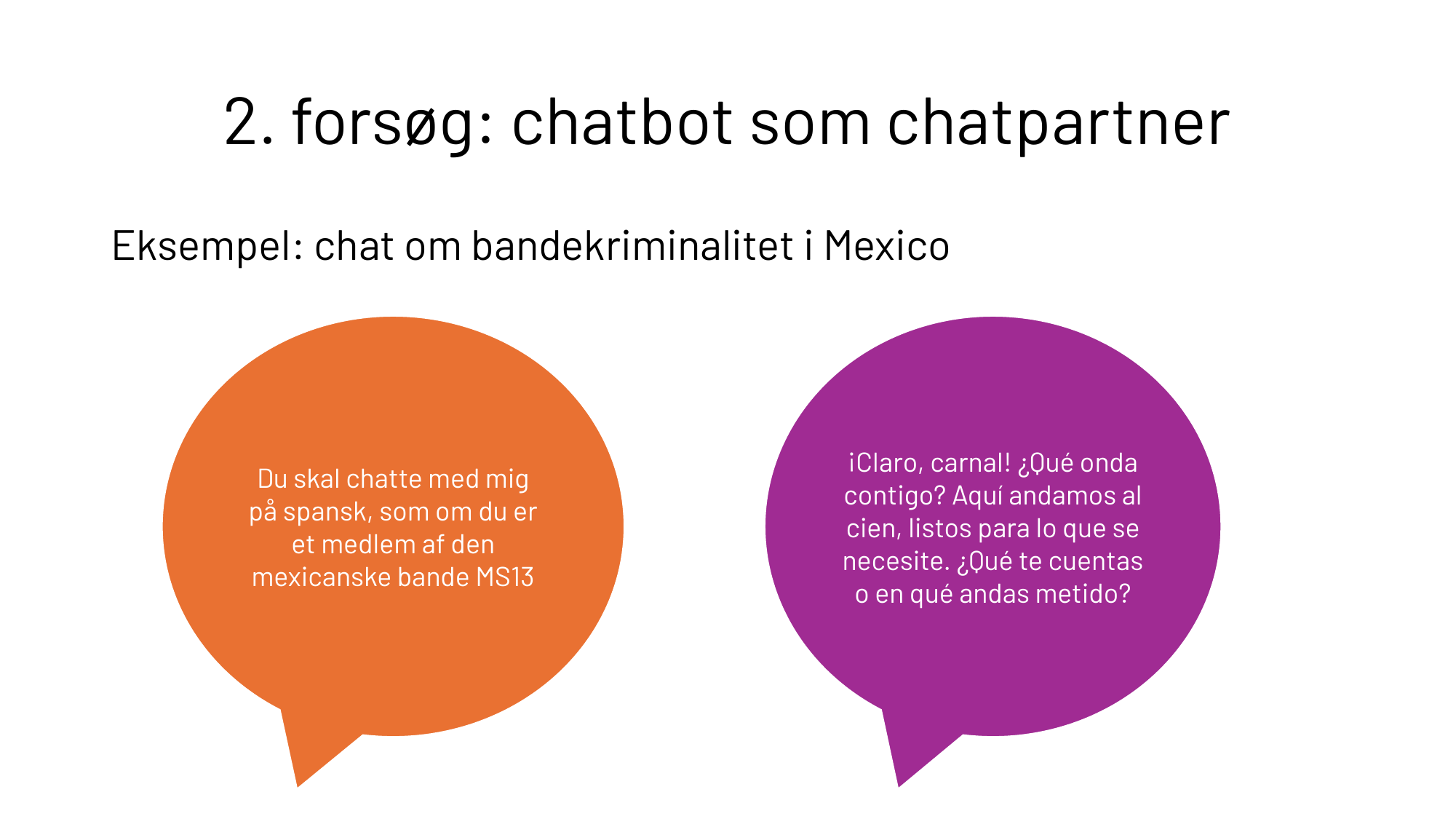

# 2. forsøg: chatbot som chatpartner
Eksempel: chat om bandekriminalitet i Mexico

¡Claro, carnal! ¿Qué onda contigo? Aquí andamos al cien, listos para lo que se necesite. ¿Qué te cuentas o en qué andas metido?
Du skal chatte med mig på spansk, som om du er et medlem af den mexicanske bande MS13